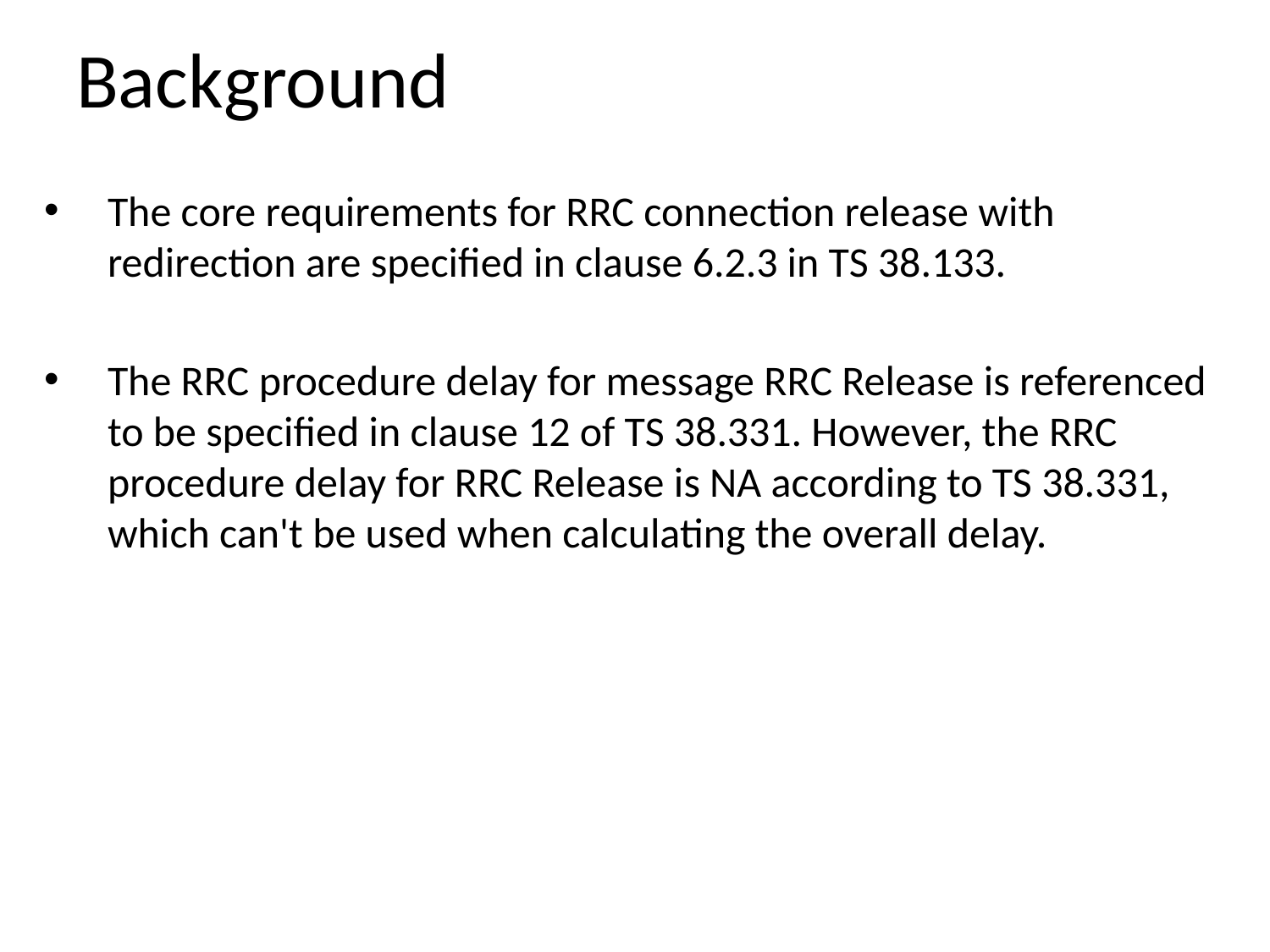

# Background
The core requirements for RRC connection release with redirection are specified in clause 6.2.3 in TS 38.133.

The RRC procedure delay for message RRC Release is referenced to be specified in clause 12 of TS 38.331. However, the RRC procedure delay for RRC Release is NA according to TS 38.331, which can't be used when calculating the overall delay.